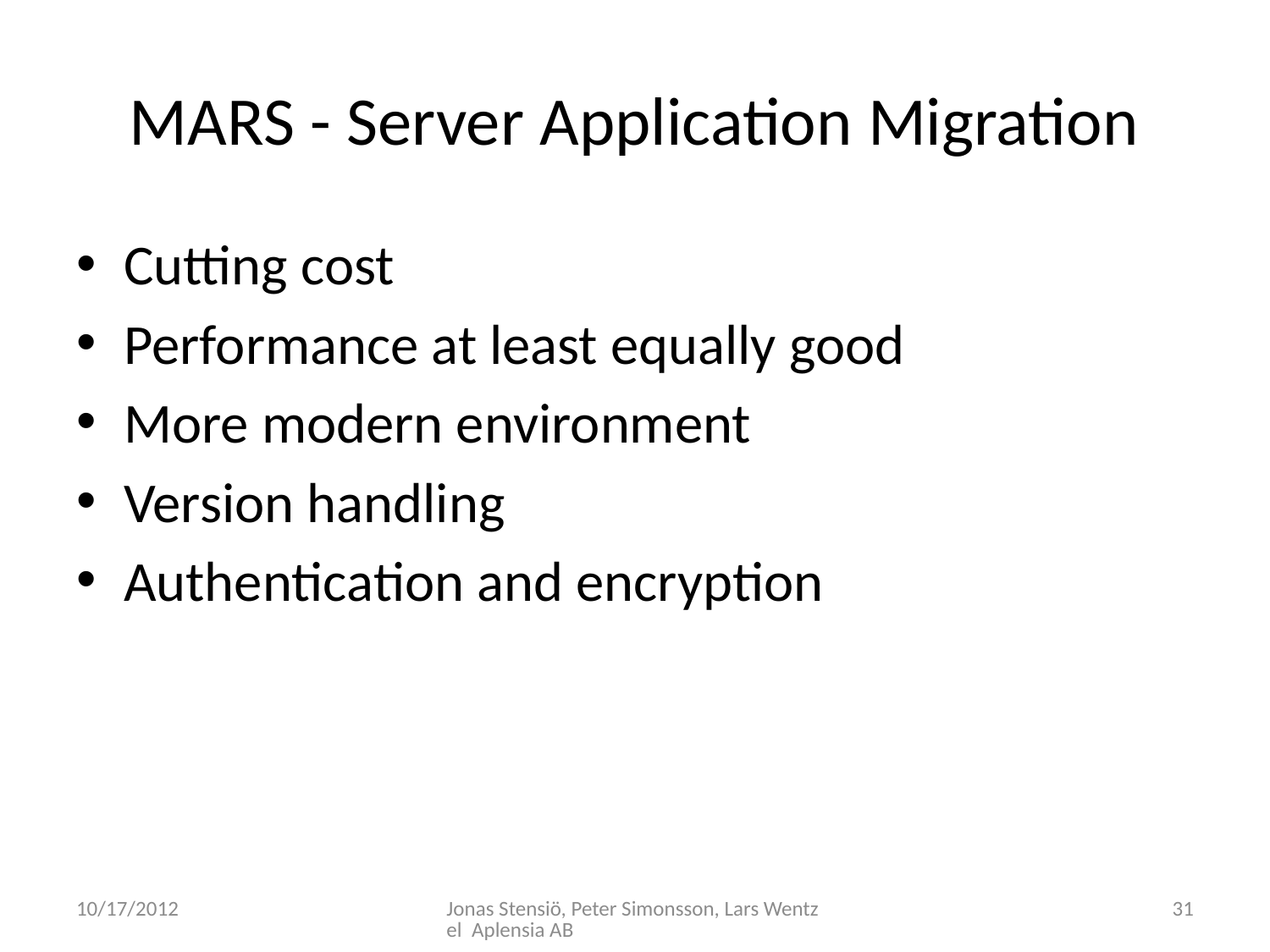

# MARS - Server Application Migration
Cutting cost
Performance at least equally good
More modern environment
Version handling
Authentication and encryption

10/17/2012
Jonas Stensiö, Peter Simonsson, Lars Wentzel  Aplensia AB
31